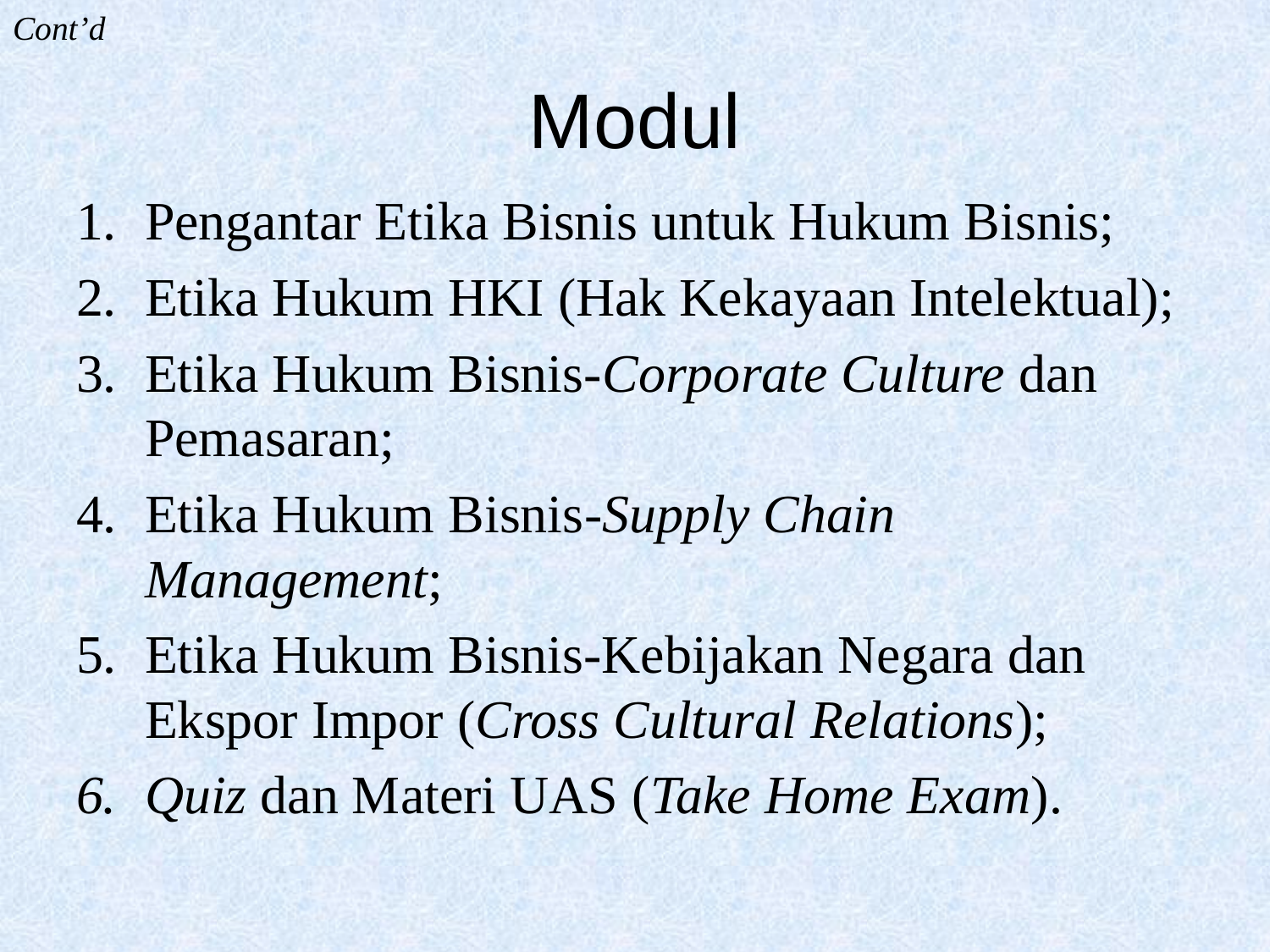

Cont’d
# Modul
Pengantar Etika Bisnis untuk Hukum Bisnis;
Etika Hukum HKI (Hak Kekayaan Intelektual);
Etika Hukum Bisnis-Corporate Culture dan Pemasaran;
Etika Hukum Bisnis-Supply Chain Management;
Etika Hukum Bisnis-Kebijakan Negara dan Ekspor Impor (Cross Cultural Relations);
Quiz dan Materi UAS (Take Home Exam).